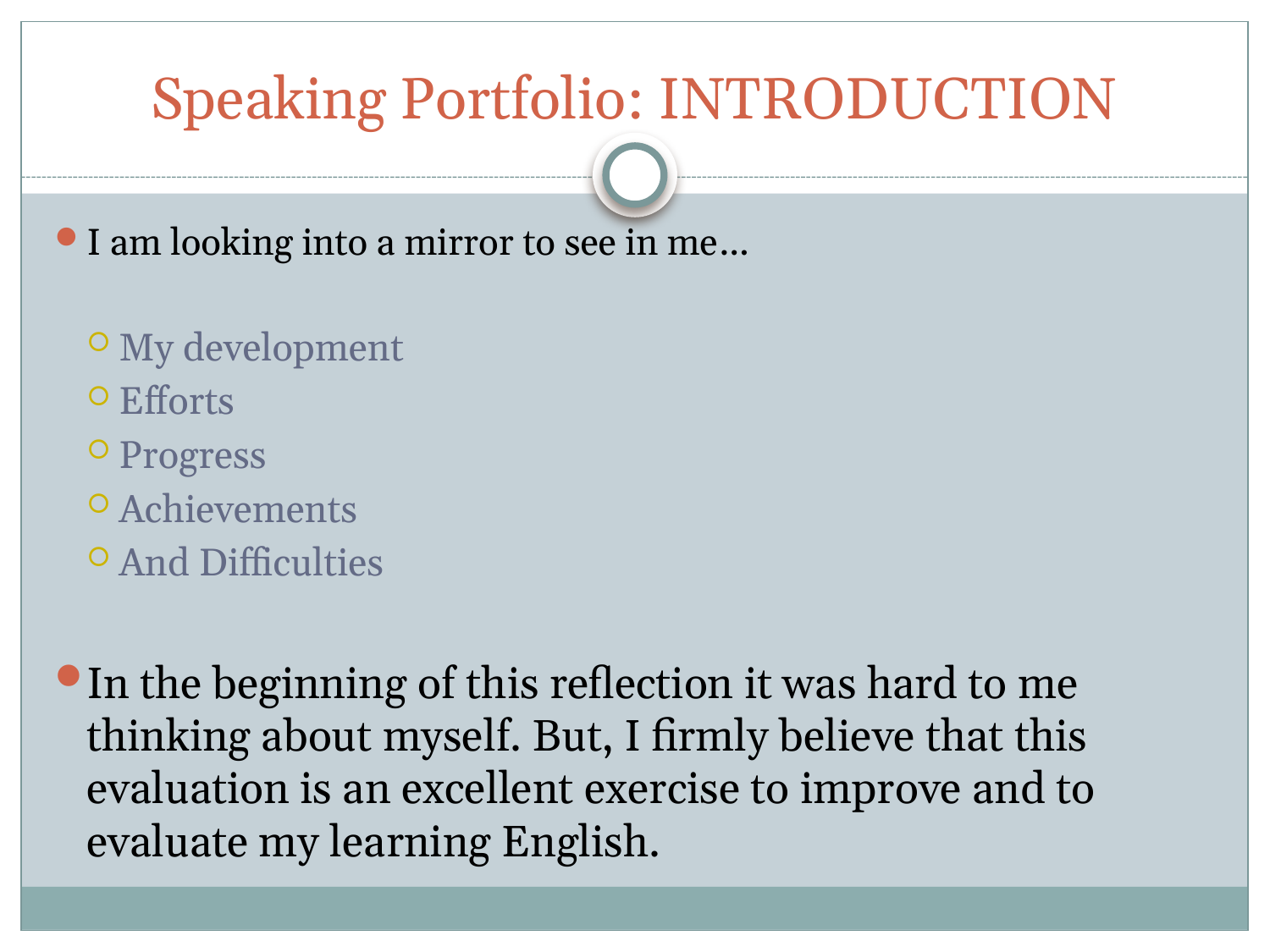

# Speaking Portfolio: INTRODUCTION
I am looking into a mirror to see in me…

My development
Efforts
Progress
Achievements
And Difficulties

In the beginning of this reflection it was hard to me thinking about myself. But, I firmly believe that this evaluation is an excellent exercise to improve and to evaluate my learning English.